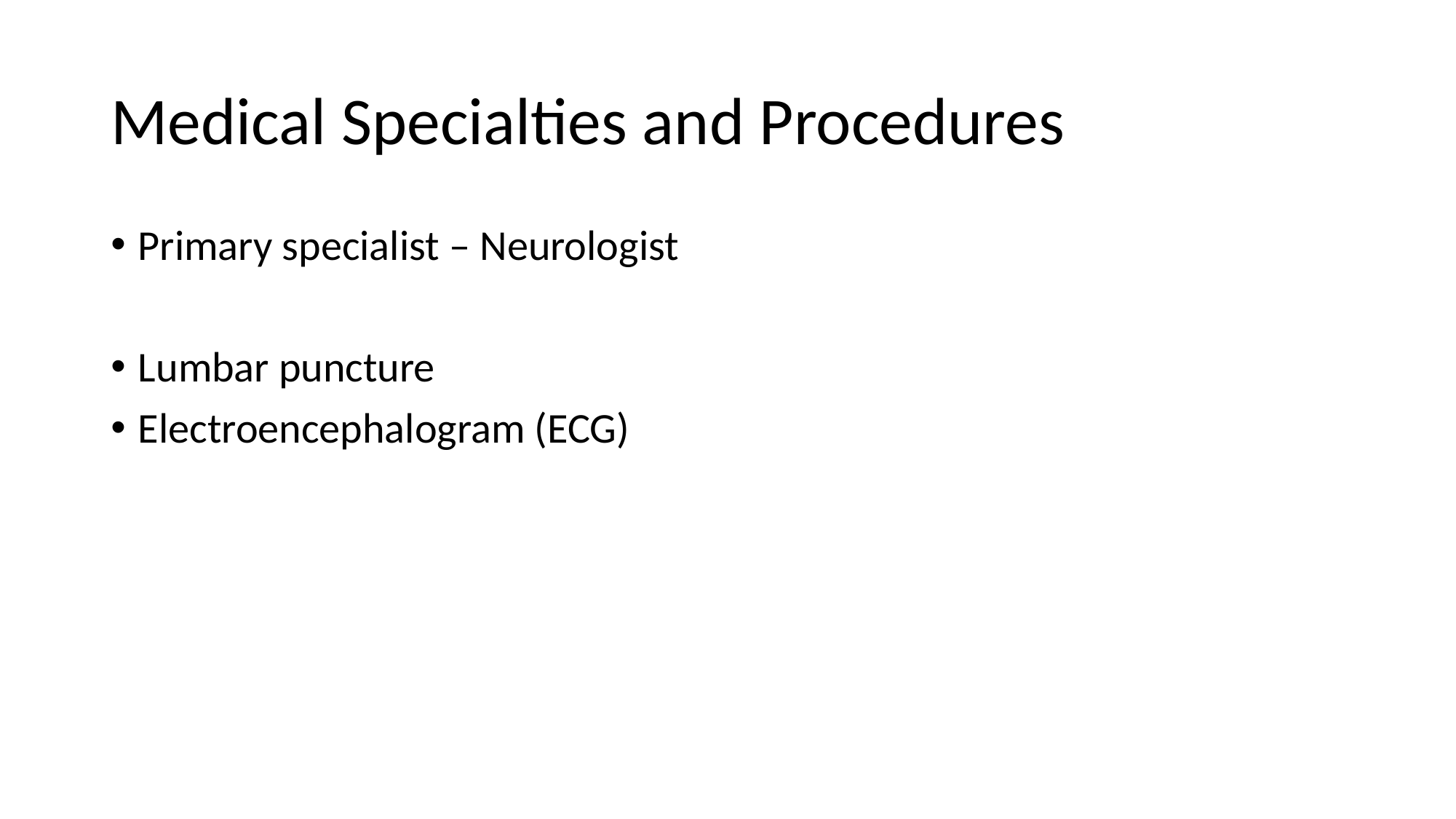

# Medical Specialties and Procedures
Primary specialist – Neurologist

Lumbar puncture
Electroencephalogram (ECG)